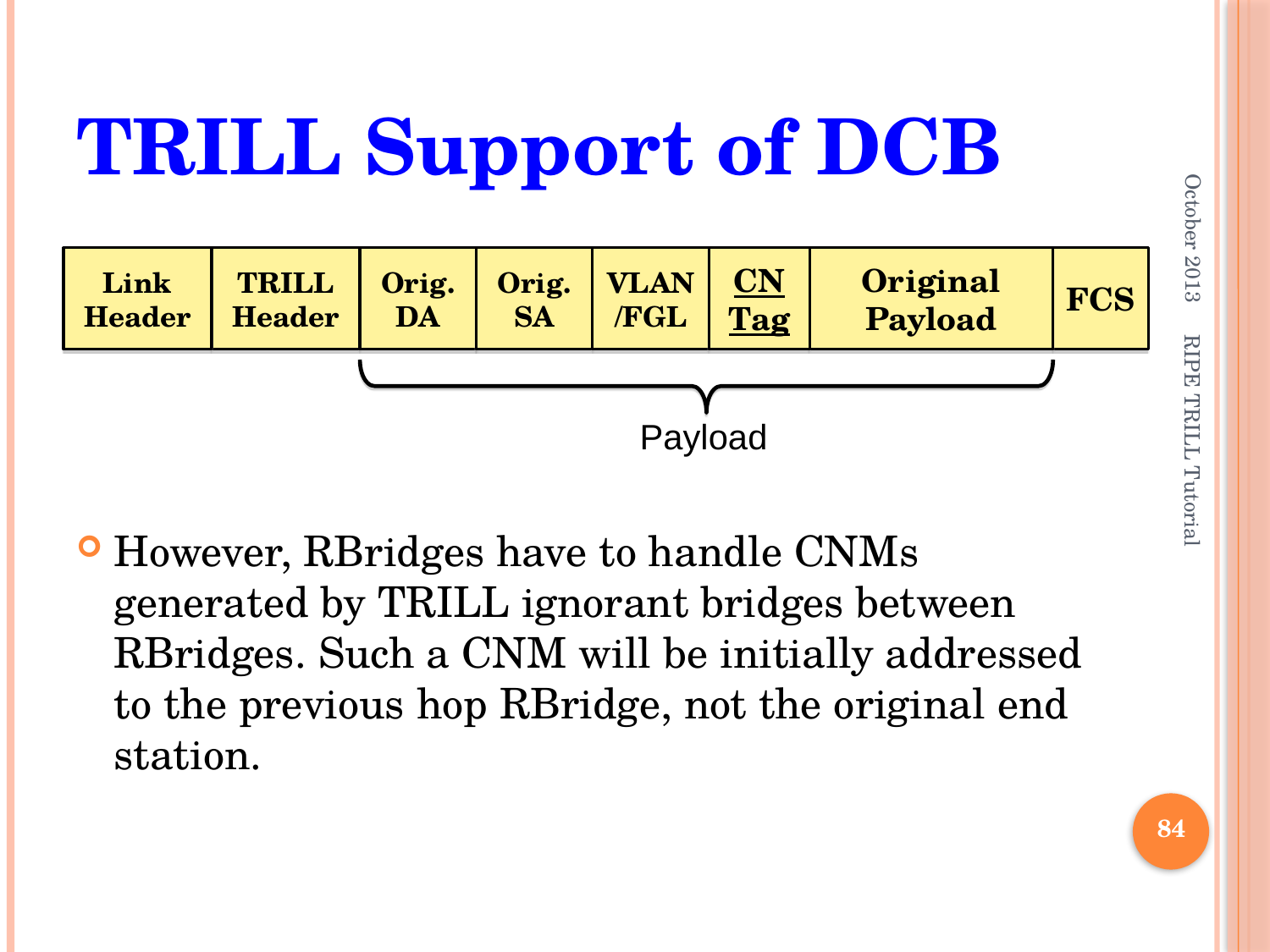

# TRILL Support of DCB

October 2013
Link Header
TRILL Header
Orig. DA
Orig. SA
VLAN /FGL
CN Tag
Original Payload
FCS
Payload
However, RBridges have to handle CNMs generated by TRILL ignorant bridges between RBridges. Such a CNM will be initially addressed to the previous hop RBridge, not the original end station.
RIPE TRILL Tutorial
84